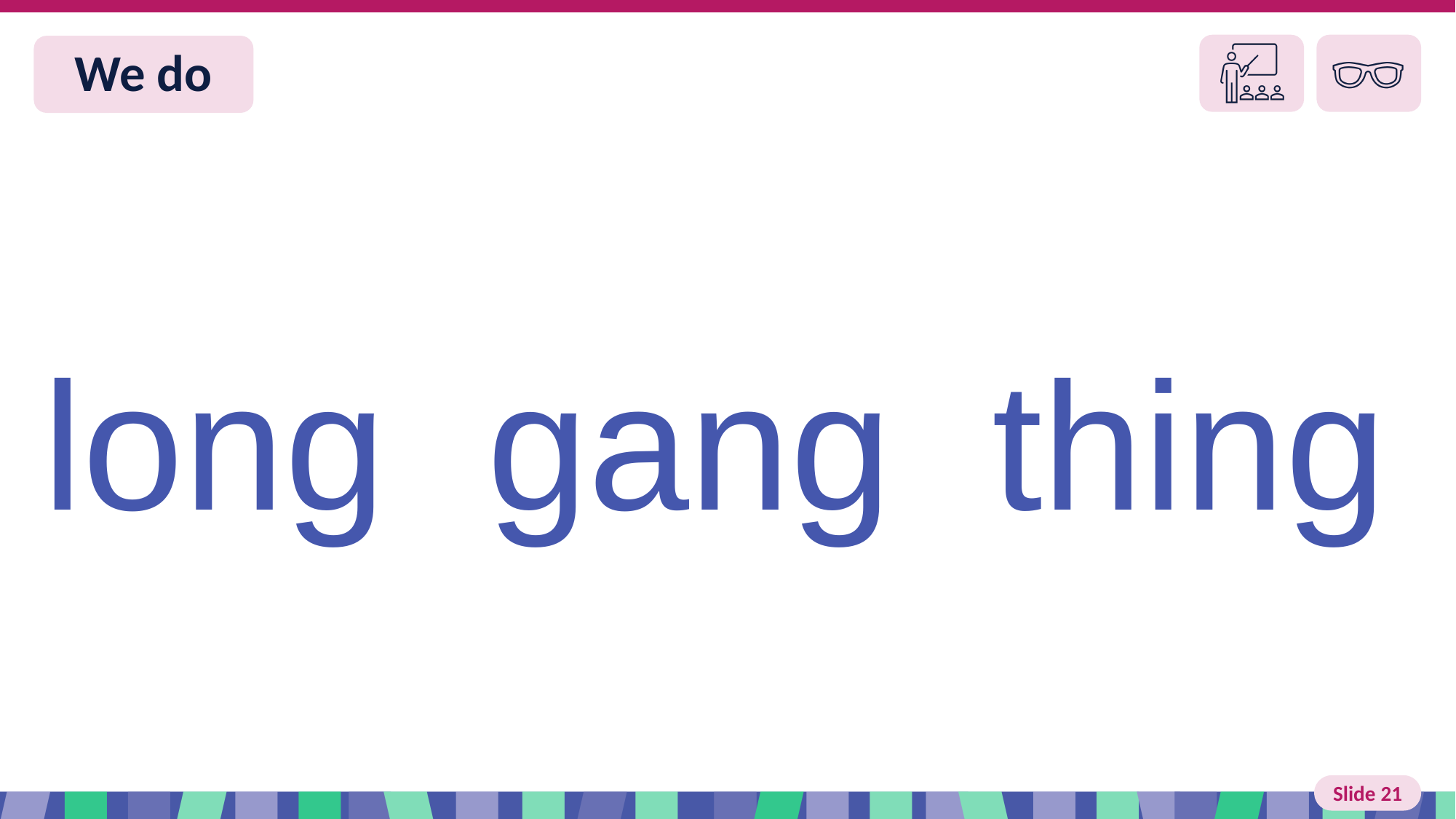

# Slide 22 We do
long  gang  thing